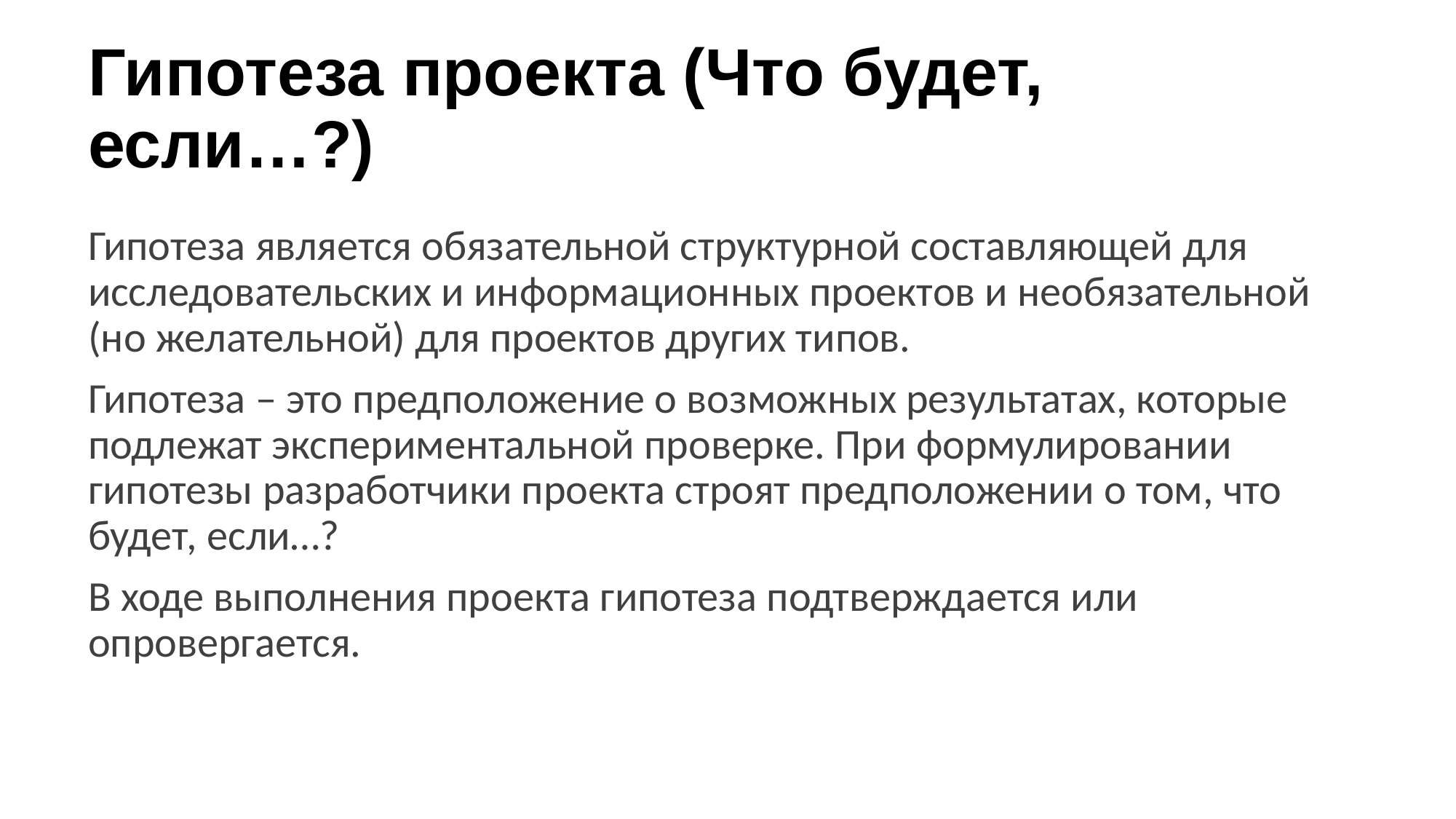

# Гипотеза проекта (Что будет, если…?)
Гипотеза является обязательной структурной составляющей для исследовательских и информационных проектов и необязательной (но желательной) для проектов других типов.
Гипотеза – это предположение о возможных результатах, которые подлежат экспериментальной проверке. При формулировании гипотезы разработчики проекта строят предположении о том, что будет, если…?
В ходе выполнения проекта гипотеза подтверждается или опровергается.